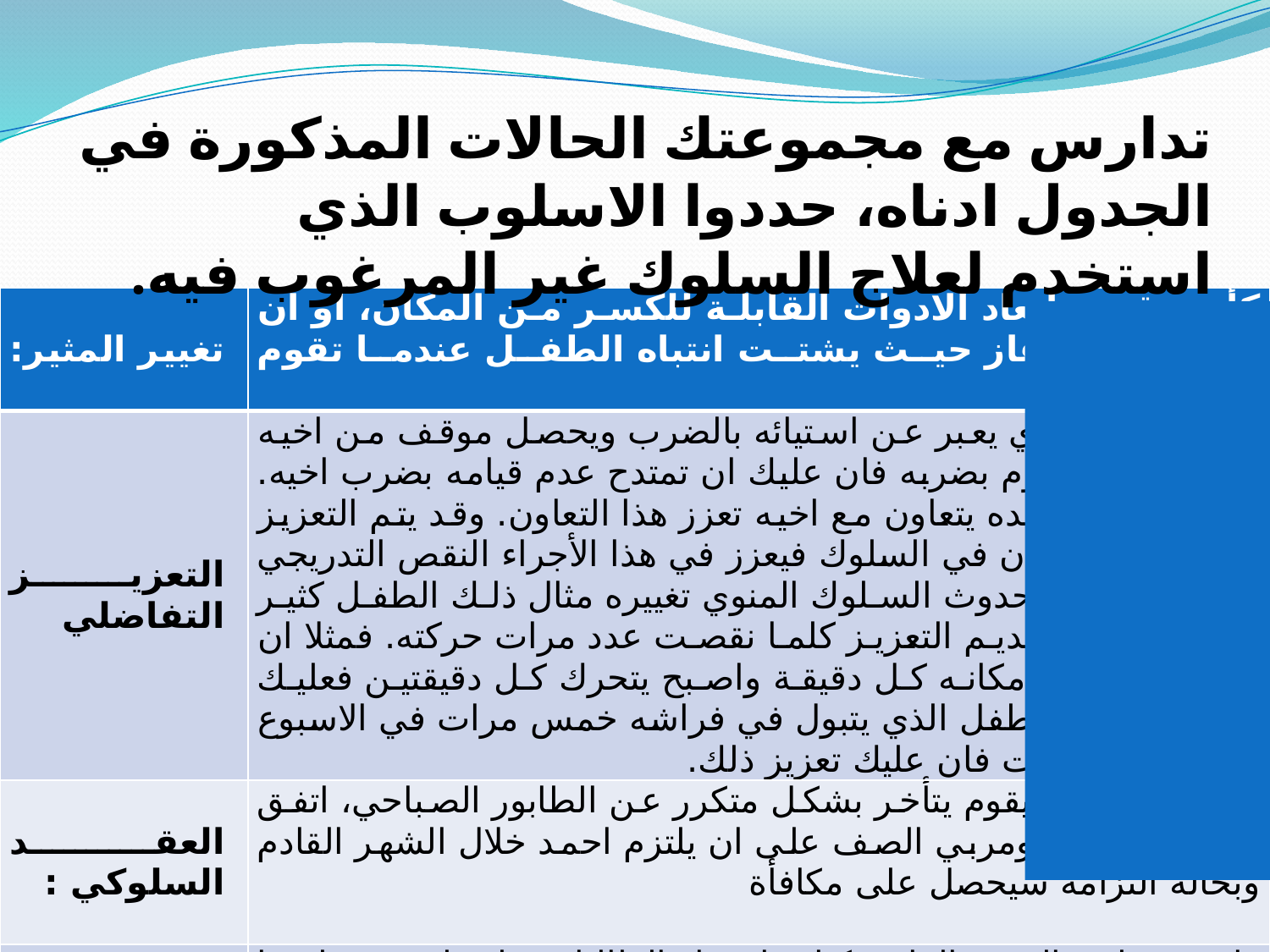

تدارس مع مجموعتك الحالات المذكورة في الجدول ادناه، حددوا الاسلوب الذي استخدم لعلاج السلوك غير المرغوب فيه.
| تغيير المثير: | كأن تقوم بابعاد الادوات القابلة للكسر من المكان، او ان تطفيء التلفاز حيث يشتت انتباه الطفل عندما تقوم بتدريسه. |
| --- | --- |
| التعزيز التفاضلي | فمثلا طفلك الذي يعبر عن استيائه بالضرب ويحصل موقف من اخيه يسيء له ولا يقوم بضربه فان عليك ان تمتدح عدم قيامه بضرب اخيه. وكذلك عندما تجده يتعاون مع اخيه تعزز هذا التعاون. وقد يتم التعزيز التفاضلي للنقصان في السلوك فيعزز في هذا الأجراء النقص التدريجي في عدد مرات حدوث السلوك المنوي تغييره مثال ذلك الطفل كثير الحركة تقوم بتقديم التعزيز كلما نقصت عدد مرات حركته. فمثلا ان كان يتحرك من مكانه كل دقيقة واصبح يتحرك كل دقيقتين فعليك تعزيز ذلك، او الطفل الذي يتبول في فراشه خمس مرات في الاسبوع واصبح ثلاث مرات فان عليك تعزيز ذلك. |
| العقد السلوكي : | الطفل احمد لا يقوم يتأخر بشكل متكرر عن الطابور الصباحي، اتفق المرشد واحمد ومربي الصف على ان يلتزم احمد خلال الشهر القادم وبحالة التزامه سيحصل على مكافأة |
| التعزيز الرمزي: | قامت معلمة الصف الرابع بكتابة اسماء الطالبات على لوحة وعلقتها بالصف، وكلما قامت طالبة من الطالبات بالمشاركة تضع لها نجمة ازاء اسمها، واخبرت الطالبات انها ستكافيء الطالبات بناء على عدد النجوم التي تحصلها |